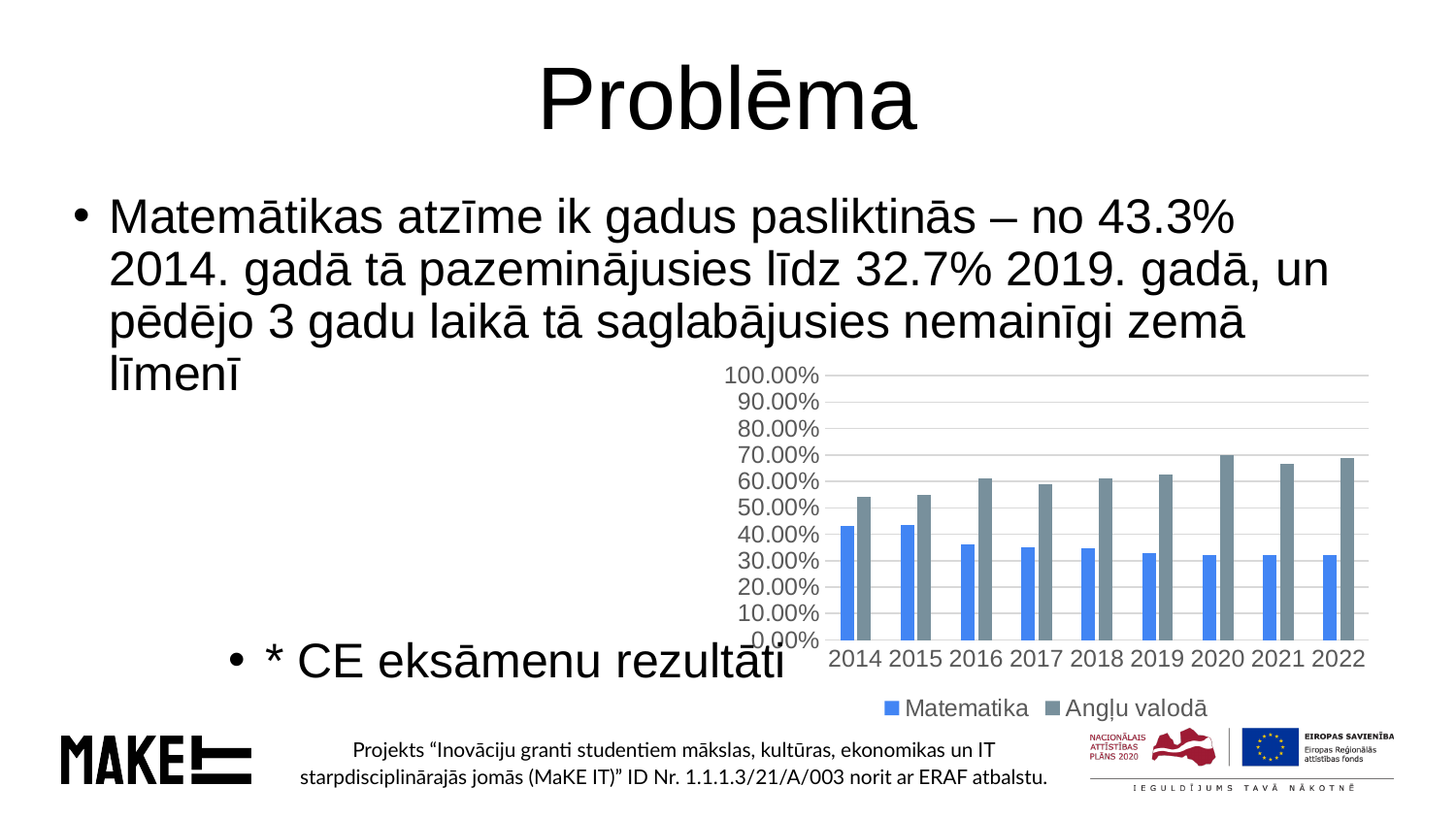

# Problēma
Par projektu īsumā
Matemātikas atzīme ik gadus pasliktinās – no 43.3% 2014. gadā tā pazeminājusies līdz 32.7% 2019. gadā, un pēdējo 3 gadu laikā tā saglabājusies nemainīgi zemā līmenī

### Chart

| Category | Matematika | Angļu valodā |
|---|---|---|
| 2014 | 0.433 | 0.54 |
| 2015 | 0.436 | 0.55 |
| 2016 | 0.362 | 0.61 |
| 2017 | 0.349 | 0.59 |
| 2018 | 0.346 | 0.61 |
| 2019 | 0.327 | 0.627 |
| 2020 | 0.32 | 0.7 |
| 2021 | 0.32 | 0.668 |
| 2022 | 0.32 | 0.69 |
* CE eksāmenu rezultāti